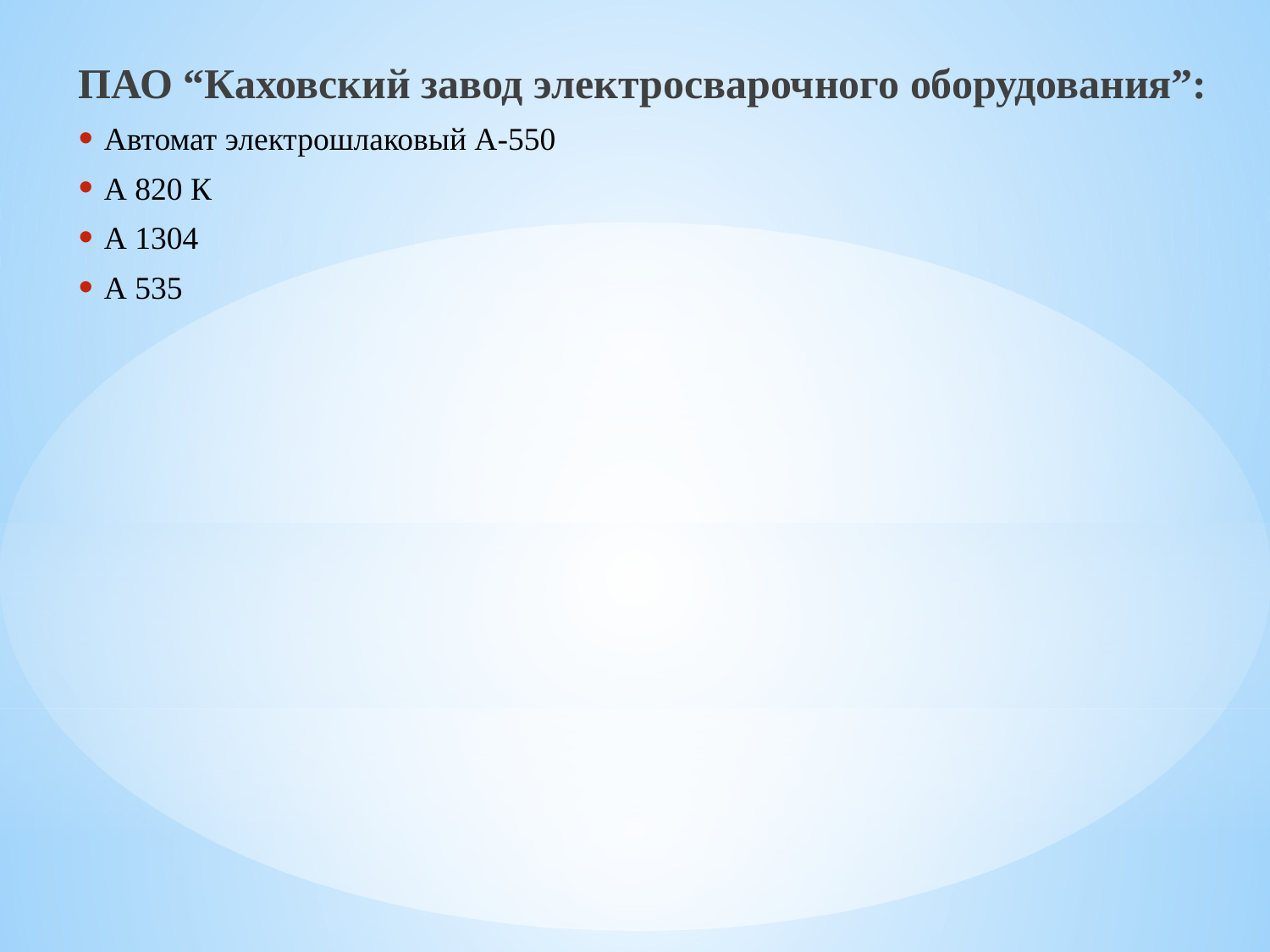

ПАО “Каховский завод электросварочного оборудования”:
Автомат электрошлаковый А-550
А 820 К
А 1304
А 535